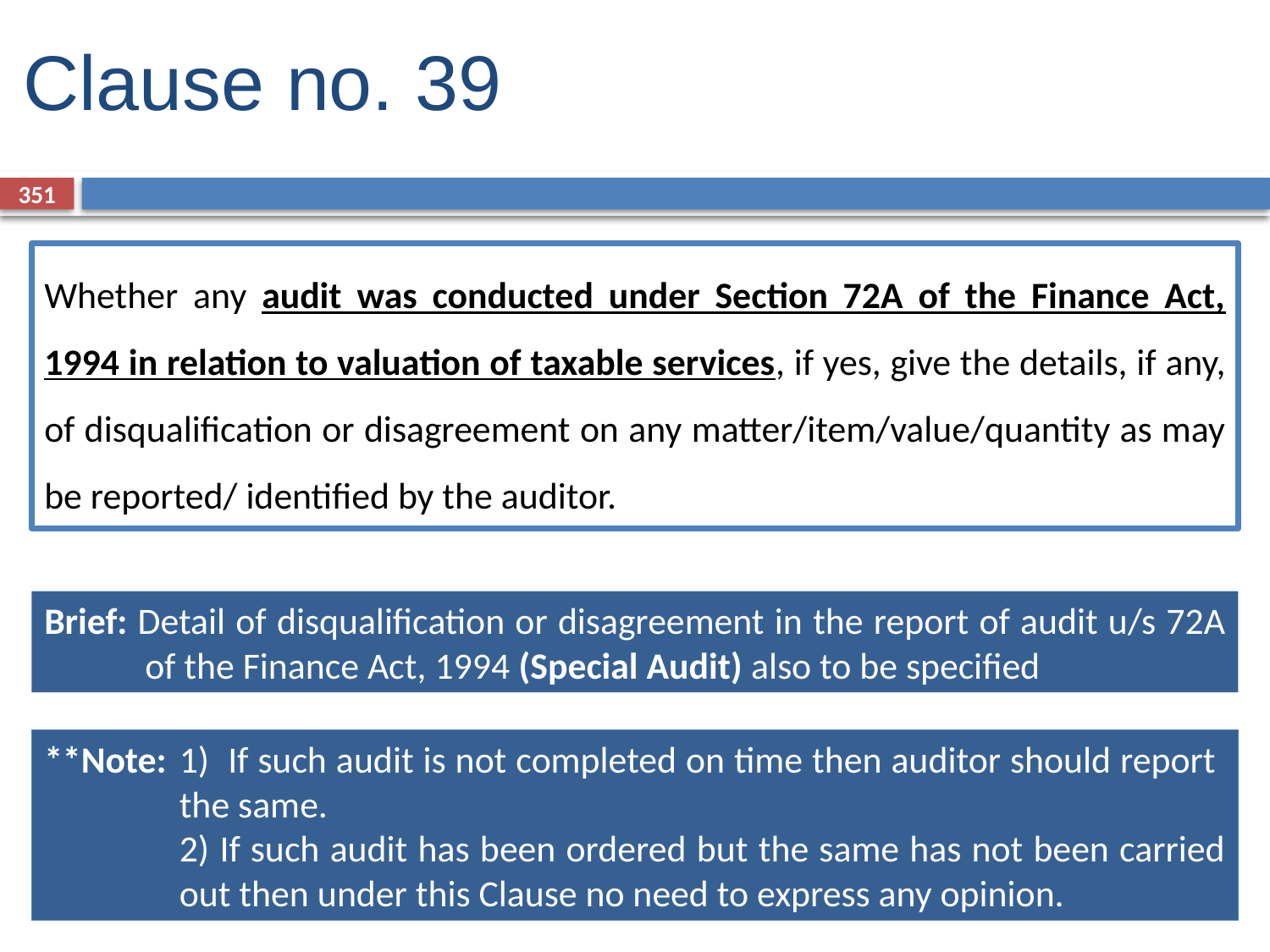

# Clause no. 39
351
Whether any audit was conducted under Section 72A of the Finance Act, 1994 in relation to valuation of taxable services, if yes, give the details, if any, of disqualification or disagreement on any matter/item/value/quantity as may be reported/ identified by the auditor.
Brief: Detail of disqualification or disagreement in the report of audit u/s 72A of the Finance Act, 1994 (Special Audit) also to be specified
**Note:	1)  If such audit is not completed on time then auditor should report  the same.
	2) If such audit has been ordered but the same has not been carried out then under this Clause no need to express any opinion.